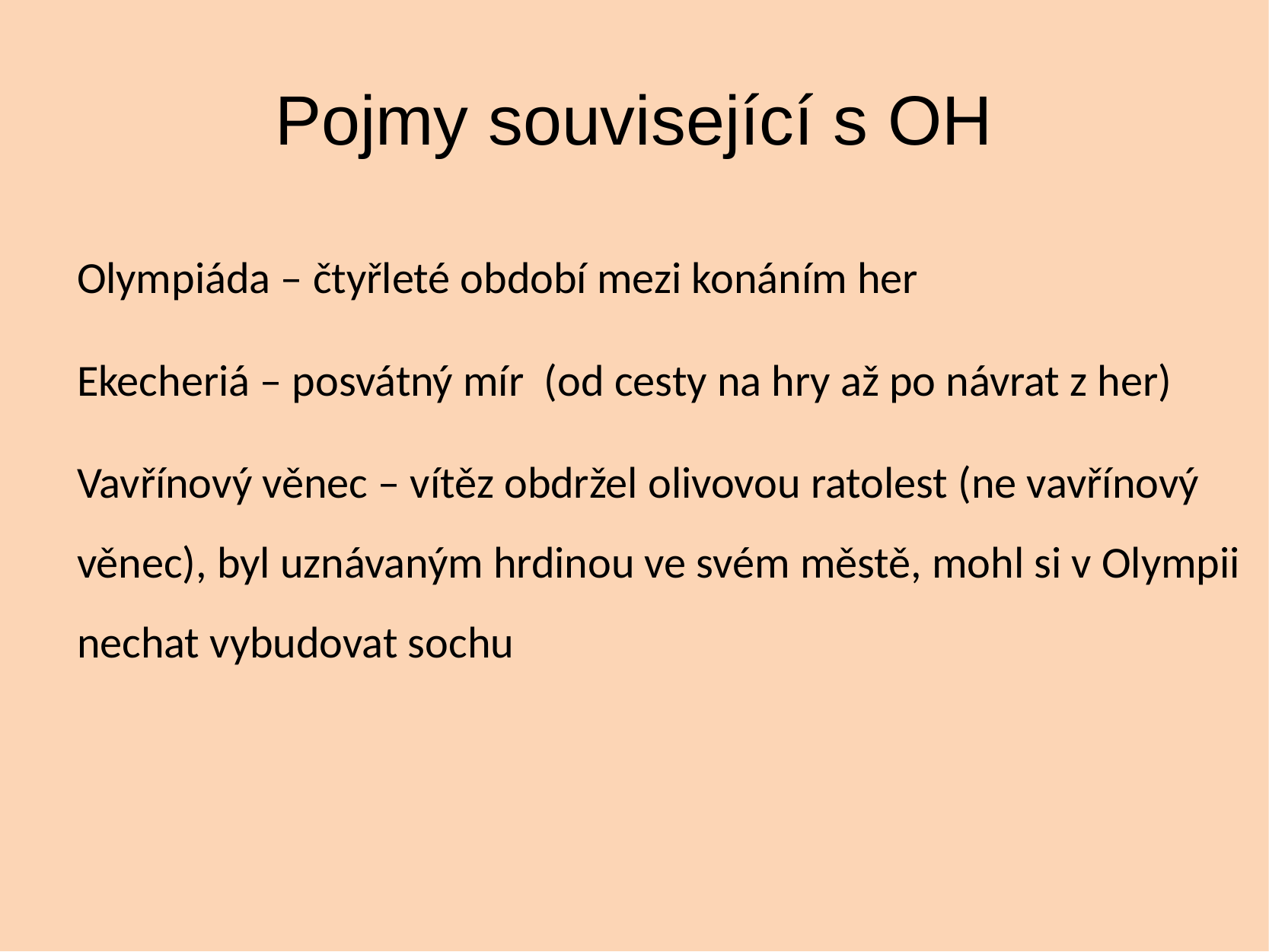

# Pojmy související s OH
Olympiáda – čtyřleté období mezi konáním her
Ekecheriá – posvátný mír  (od cesty na hry až po návrat z her)
Vavřínový věnec – vítěz obdržel olivovou ratolest (ne vavřínový věnec), byl uznávaným hrdinou ve svém městě, mohl si v Olympii nechat vybudovat sochu